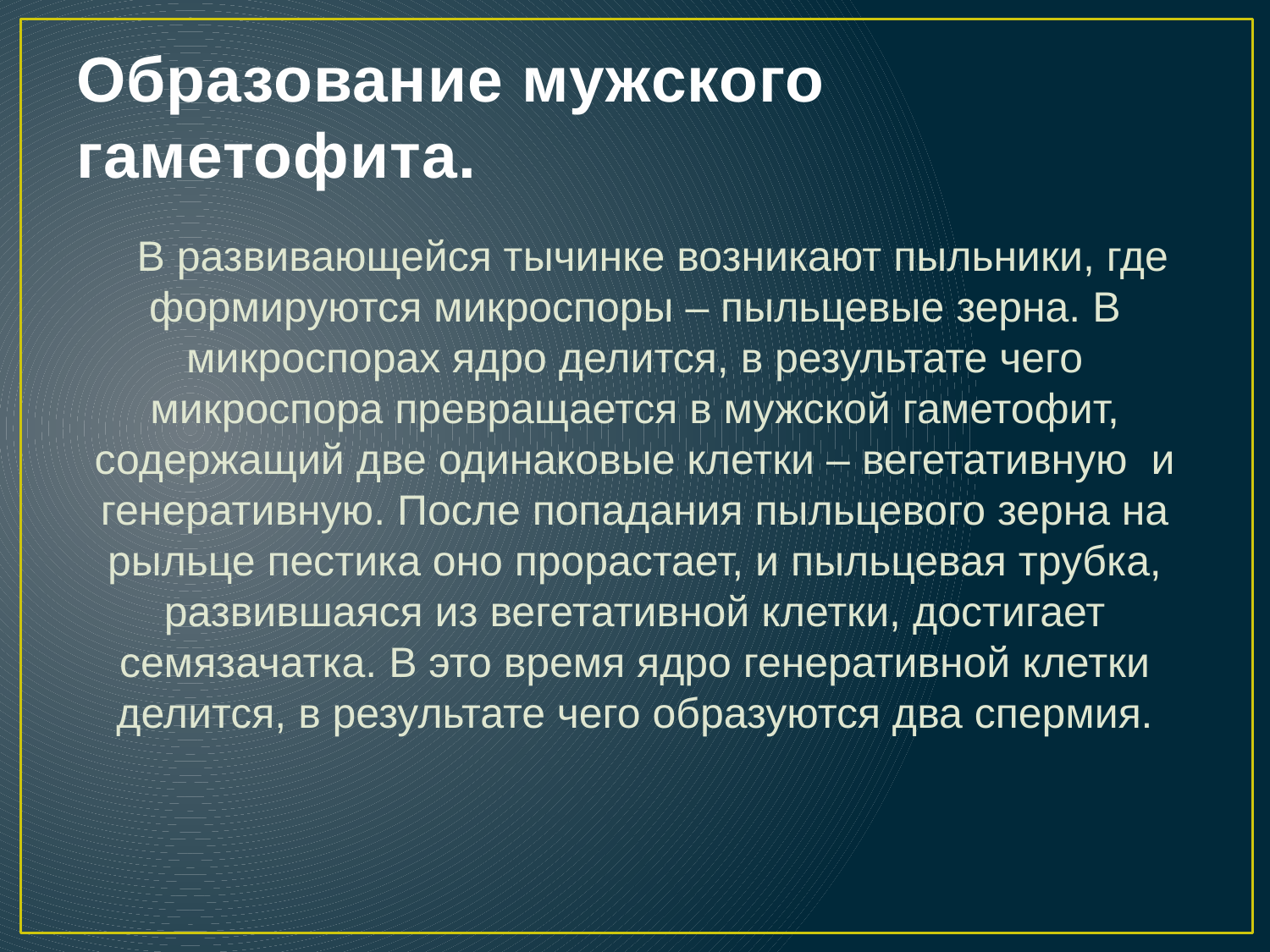

# Образование мужского гаметофита.
   В развивающейся тычинке возникают пыльники, где формируются микроспоры – пыльцевые зерна. В микроспорах ядро делится, в результате чего микроспора превращается в мужской гаметофит, содержащий две одинаковые клетки – вегетативную  и генеративную. После попадания пыльцевого зерна на рыльце пестика оно прорастает, и пыльцевая трубка, развившаяся из вегетативной клетки, достигает семязачатка. В это время ядро генеративной клетки делится, в результате чего образуются два спермия.